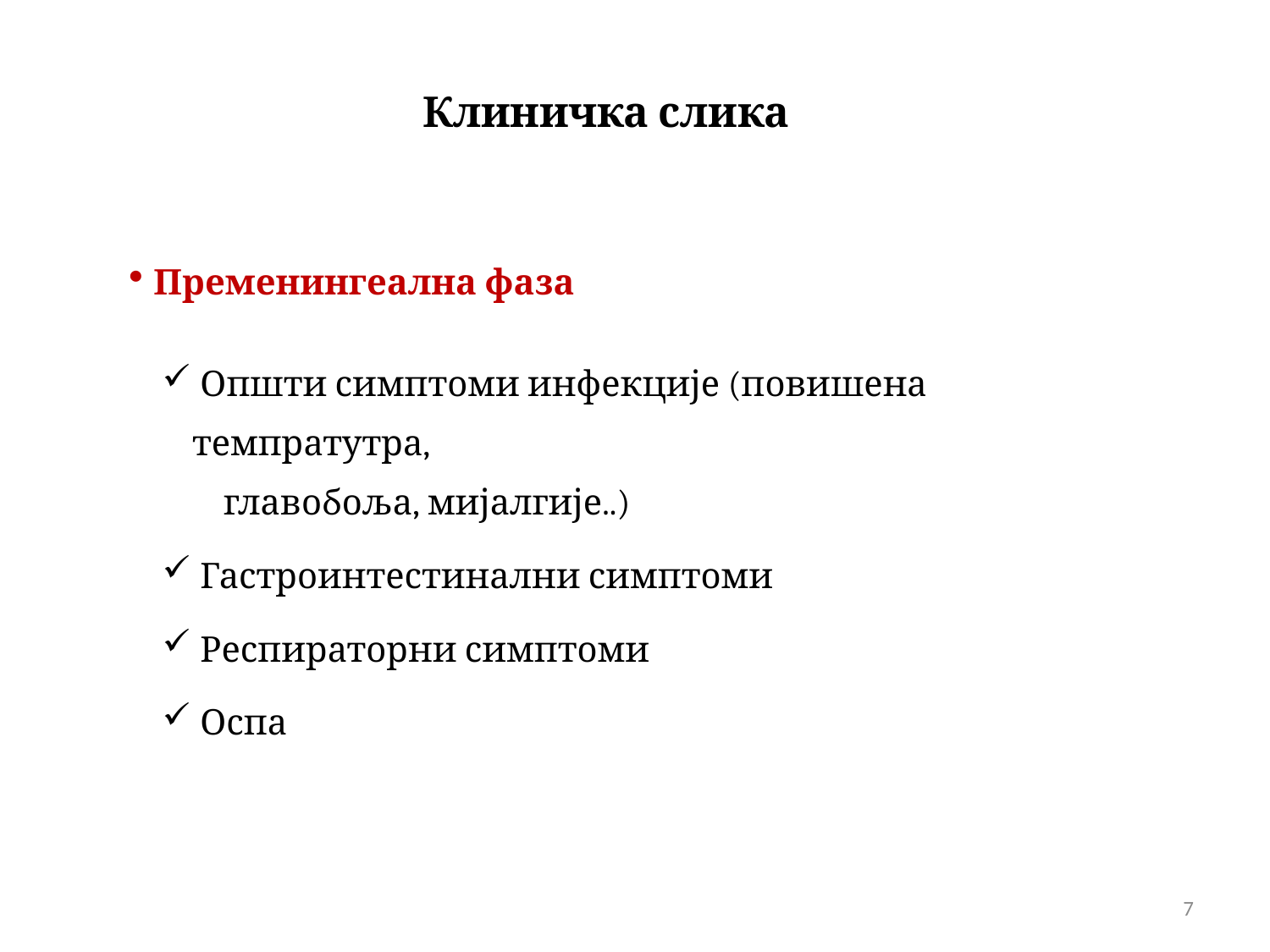

Клиничка слика
 Пременингеална фаза

 Општи симптоми инфекције (повишена темпратутра,
    главобоља, мијалгије..)
 Гастроинтестинални симптоми
 Респираторни симптоми
 Оспа
7